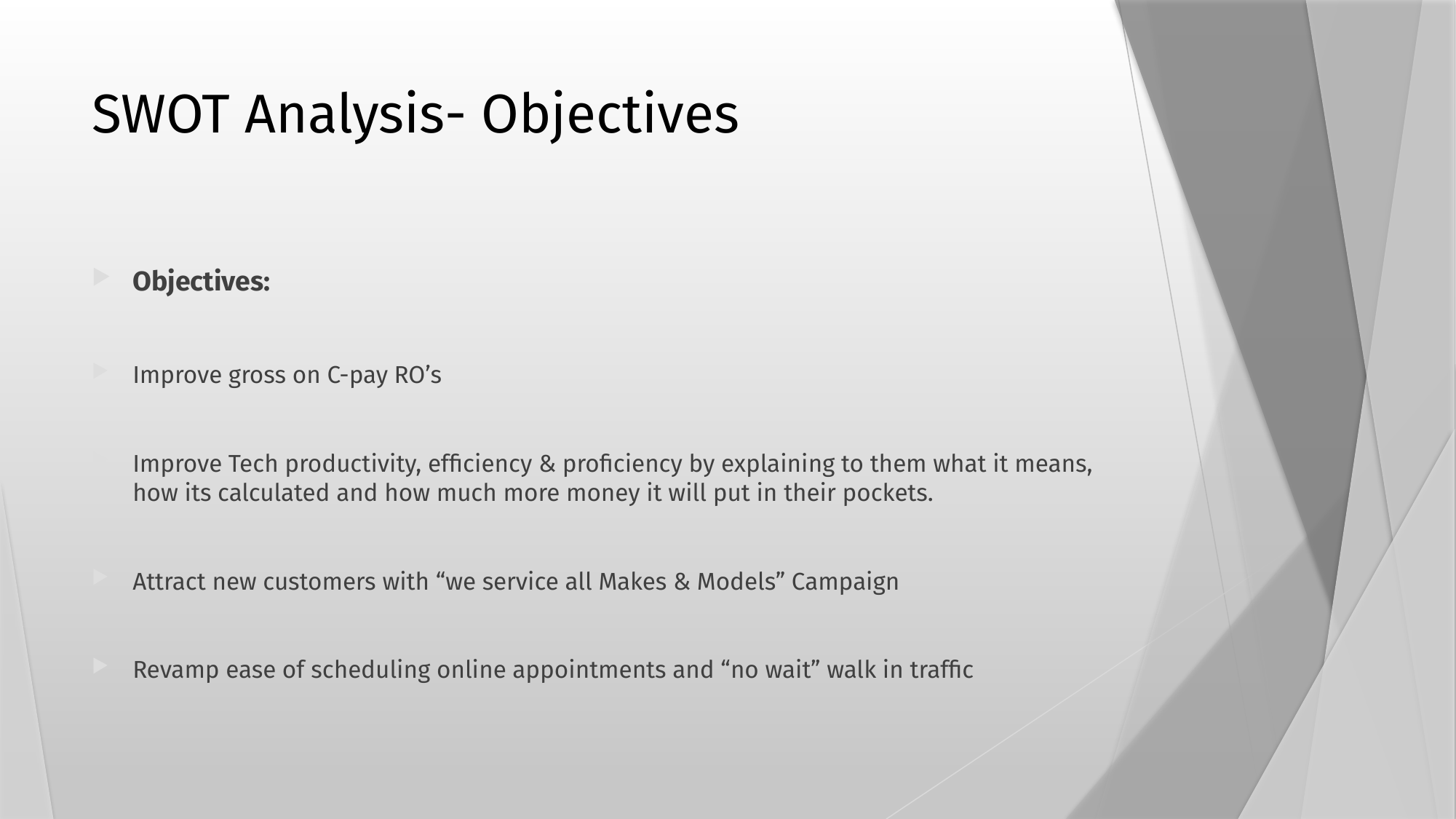

# SWOT Analysis- Objectives
Objectives:

Improve gross on C-pay RO’s

Improve Tech productivity, efficiency & proficiency by explaining to them what it means, how its calculated and how much more money it will put in their pockets.

Attract new customers with “we service all Makes & Models” Campaign

Revamp ease of scheduling online appointments and “no wait” walk in traffic